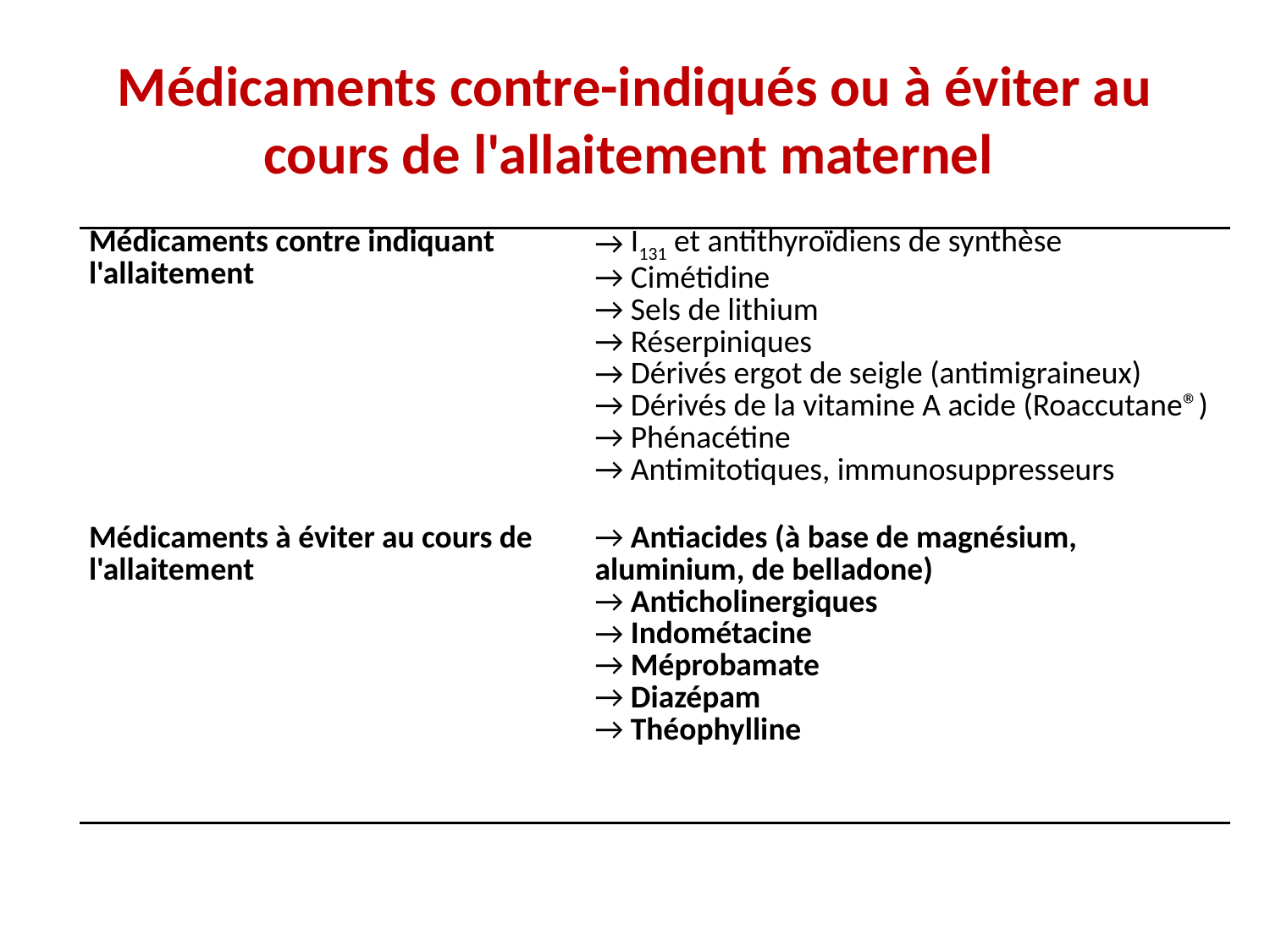

# Médicaments contre-indiqués ou à éviter au cours de l'allaitement maternel
| Médicaments contre indiquant l'allaitement | I131 et antithyroïdiens de synthèse Cimétidine Sels de lithium Réserpiniques Dérivés ergot de seigle (antimigraineux) Dérivés de la vitamine A acide (Roaccutane®) Phénacétine Antimitotiques, immunosuppresseurs |
| --- | --- |
| Médicaments à éviter au cours de l'allaitement | Antiacides (à base de magnésium, aluminium, de belladone) Anticholinergiques Indométacine Méprobamate Diazépam Théophylline |